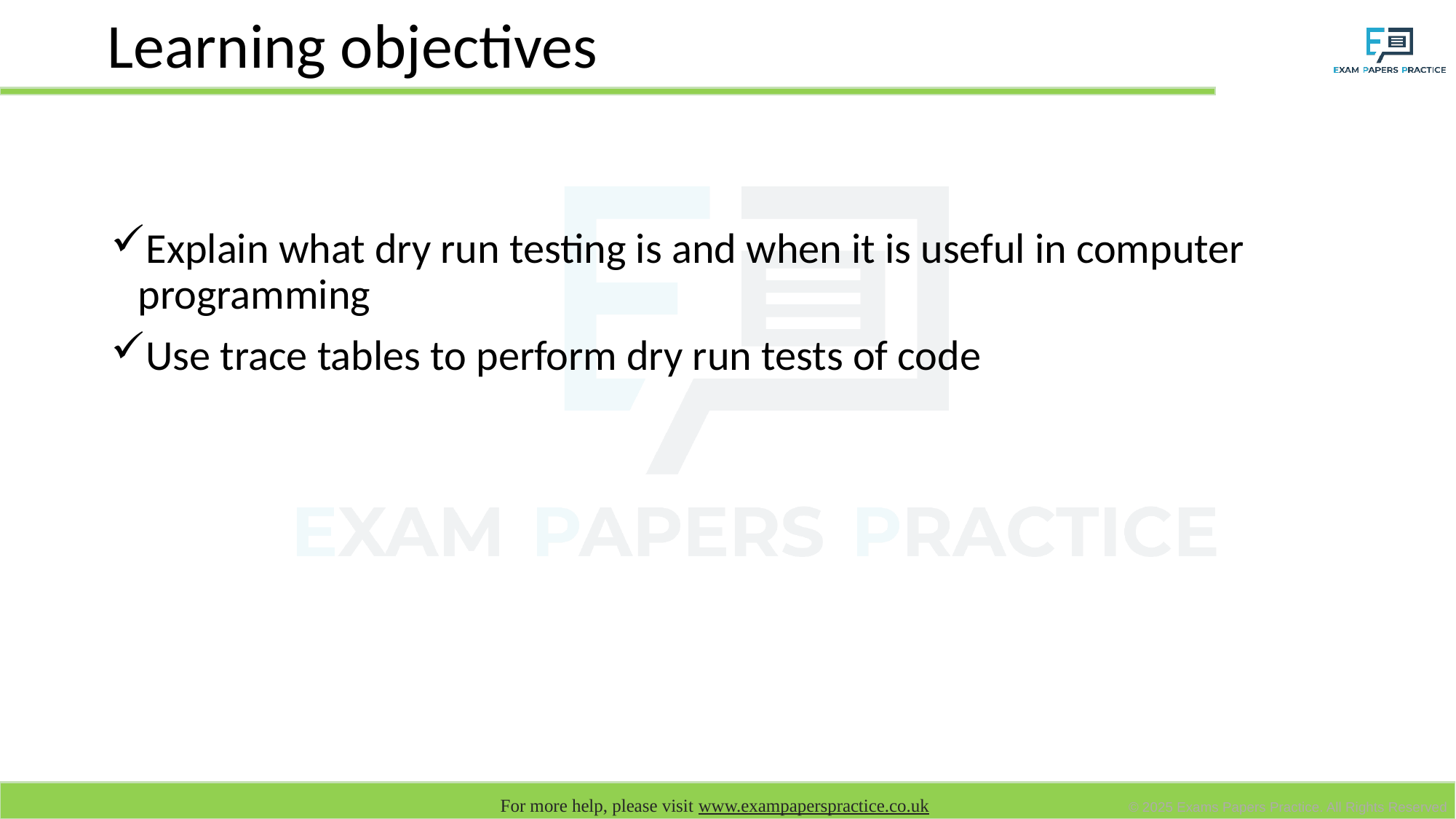

# Learning objectives
Explain what dry run testing is and when it is useful in computer programming
Use trace tables to perform dry run tests of code